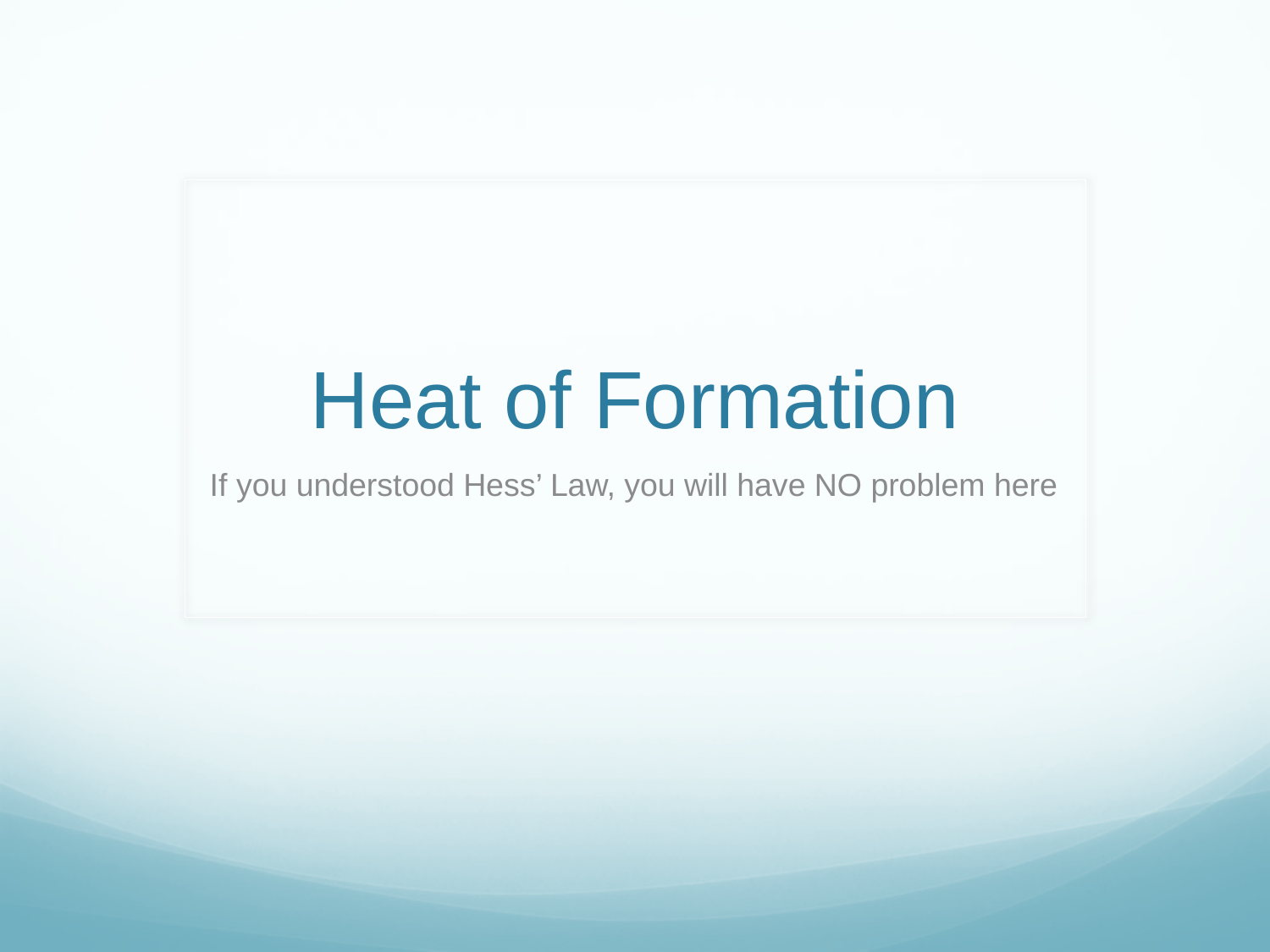

# Heat of Formation
If you understood Hess’ Law, you will have NO problem here